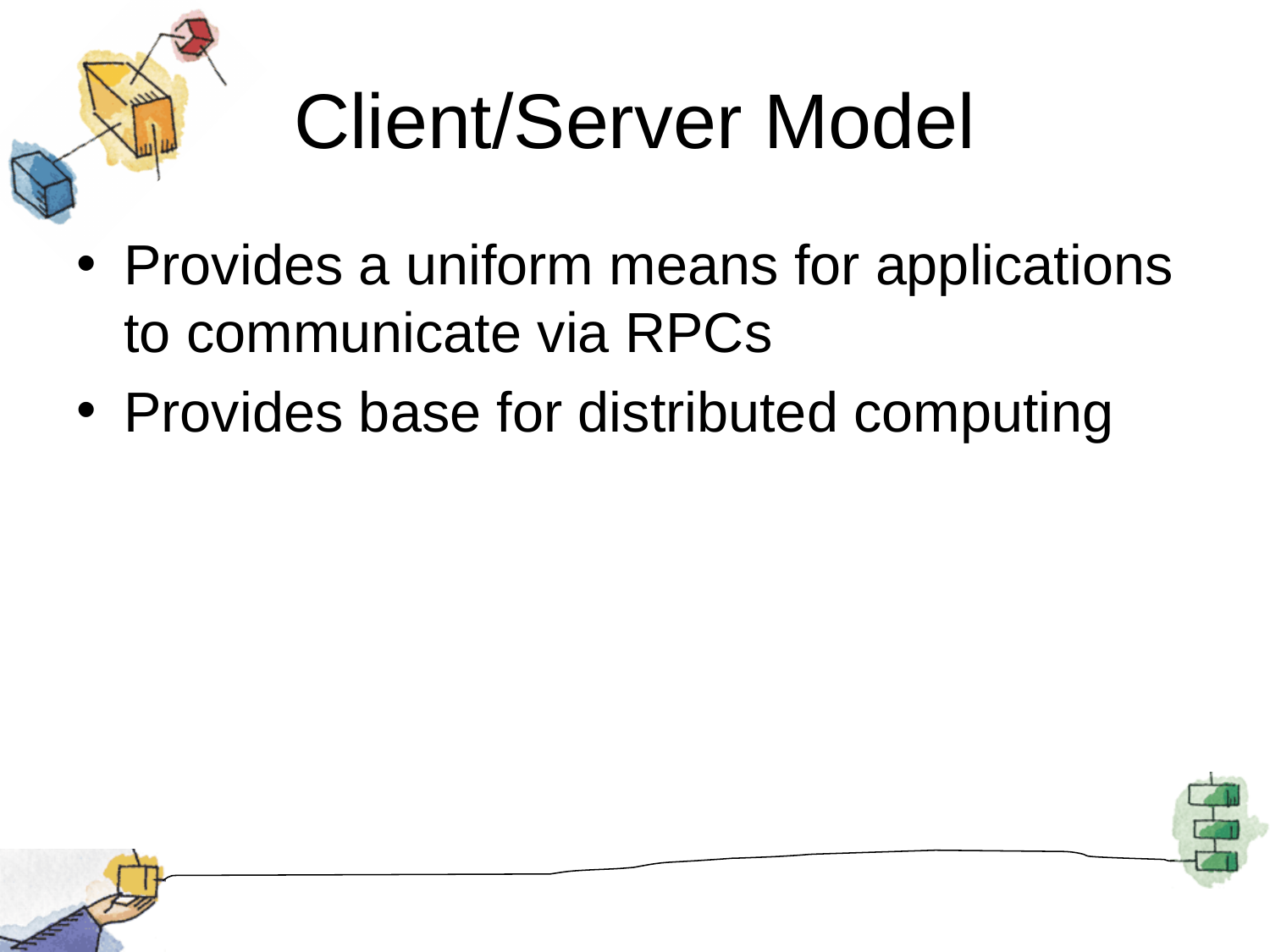

# Client/Server Model
Provides a uniform means for applications to communicate via RPCs
Provides base for distributed computing